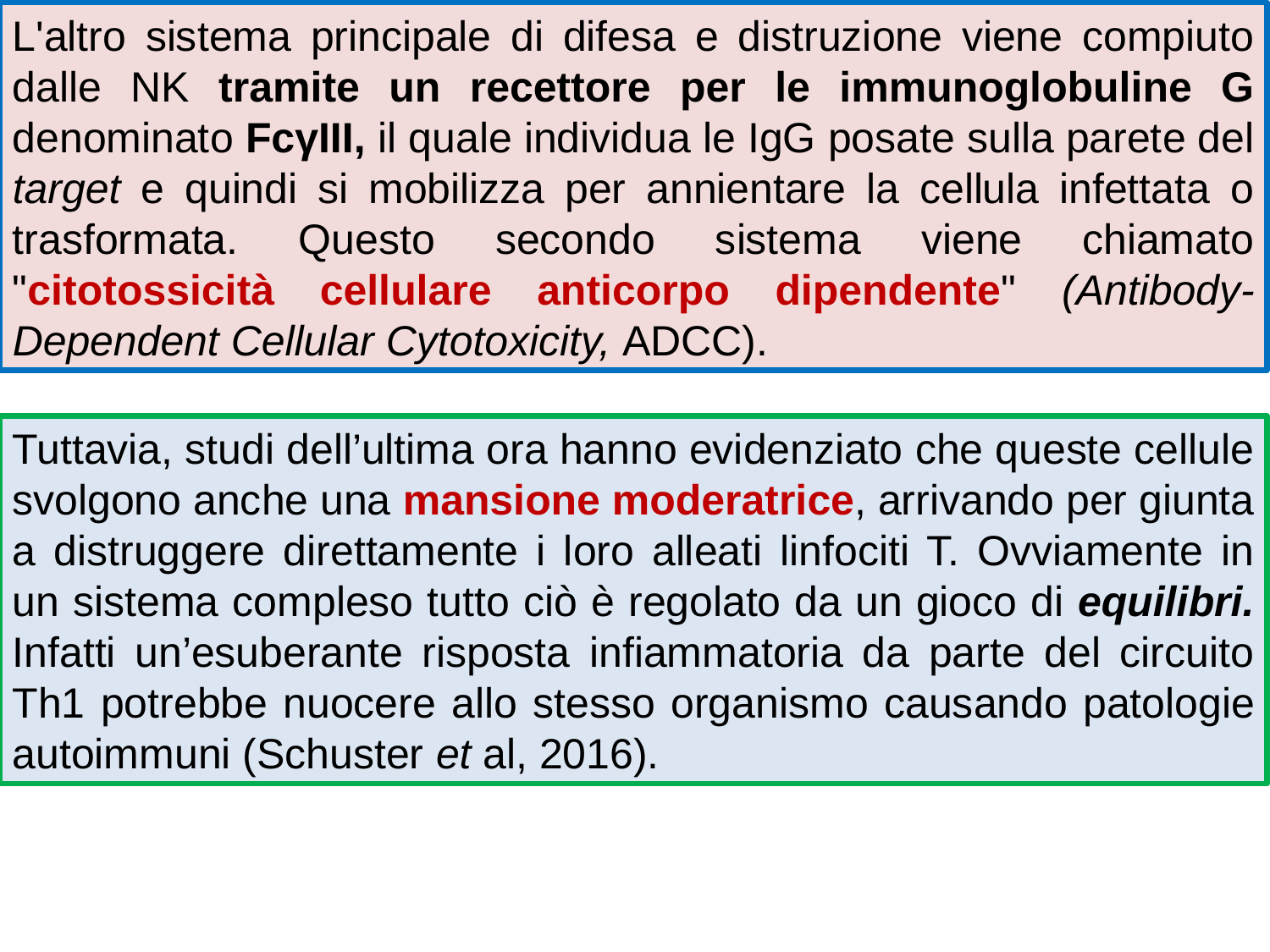

L'altro sistema principale di difesa e distruzione viene compiuto dalle NK tramite un recettore per le immunoglobuline G denominato FcγIII, il quale individua le IgG posate sulla parete del target e quindi si mobilizza per annientare la cellula infettata o trasformata. Questo secondo sistema viene chiamato "citotossicità cellulare anticorpo dipendente" (Antibody­-Dependent Cellular Cytotoxicity, ADCC).
Tuttavia, studi dell’ultima ora hanno evidenziato che queste cellule svolgono anche una mansione moderatrice, arrivando per giunta a distruggere direttamente i loro alleati linfociti T. Ovviamente in un sistema compleso tutto ciò è regolato da un gioco di equilibri. Infatti un’esuberante risposta infiammatoria da parte del circuito Th1 potrebbe nuocere allo stesso orga­nismo causando patologie autoimmuni (Schuster et al, 2016).